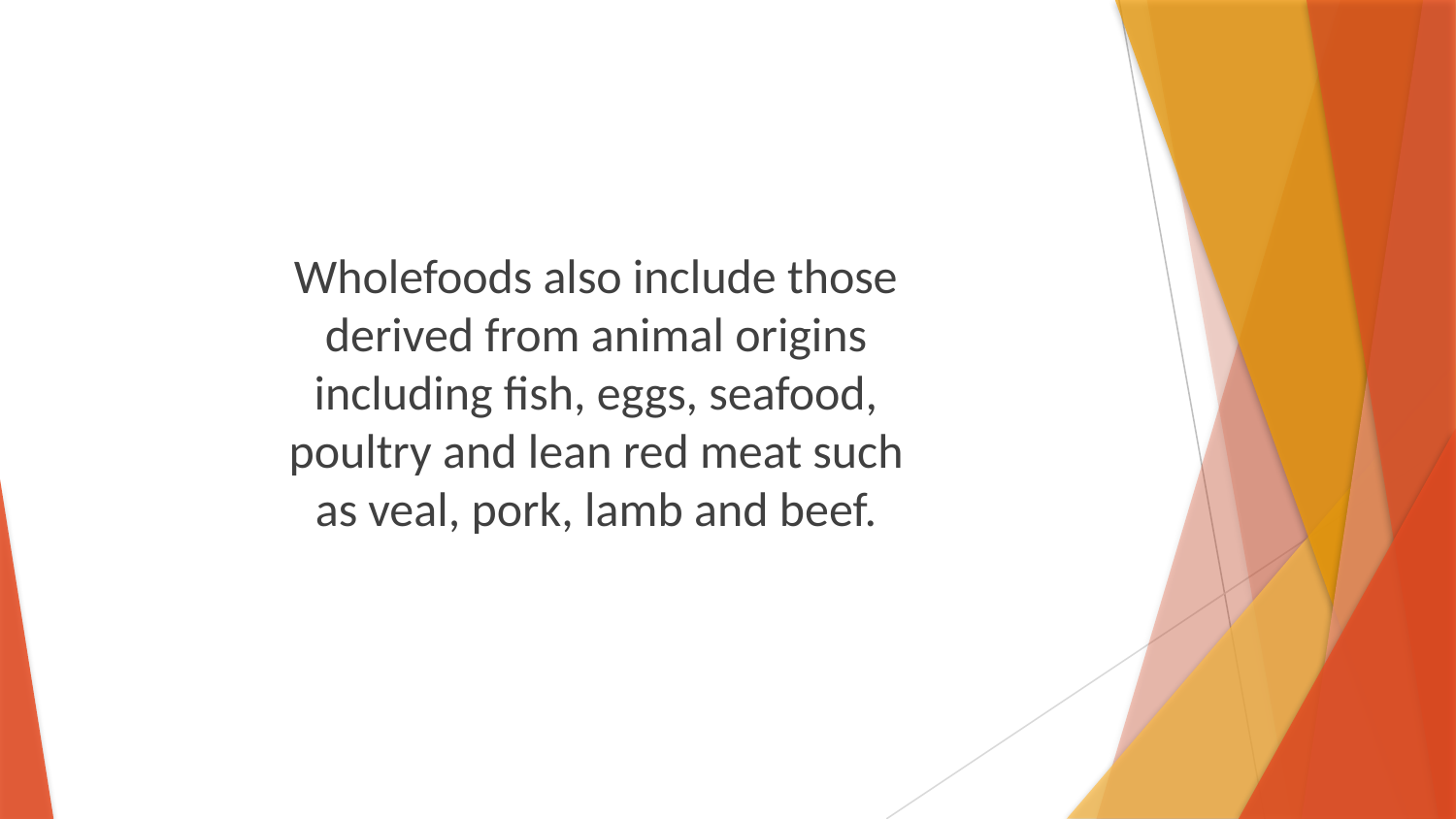

Wholefoods also include those derived from animal origins including fish, eggs, seafood, poultry and lean red meat such as veal, pork, lamb and beef.